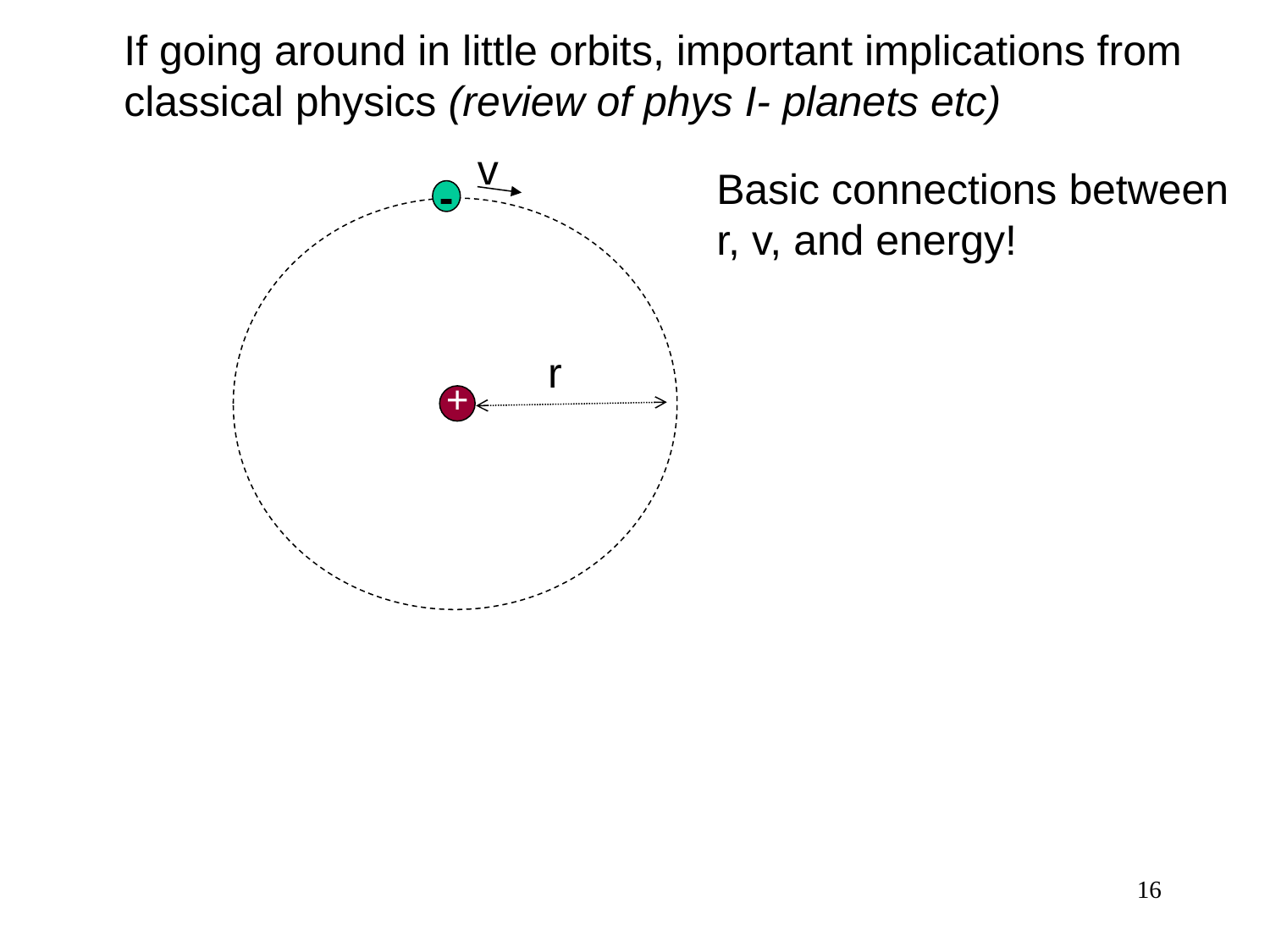

If going around in little orbits, important implications from
classical physics (review of phys I- planets etc)
v
Basic connections between
r, v, and energy!
-

r
+

16